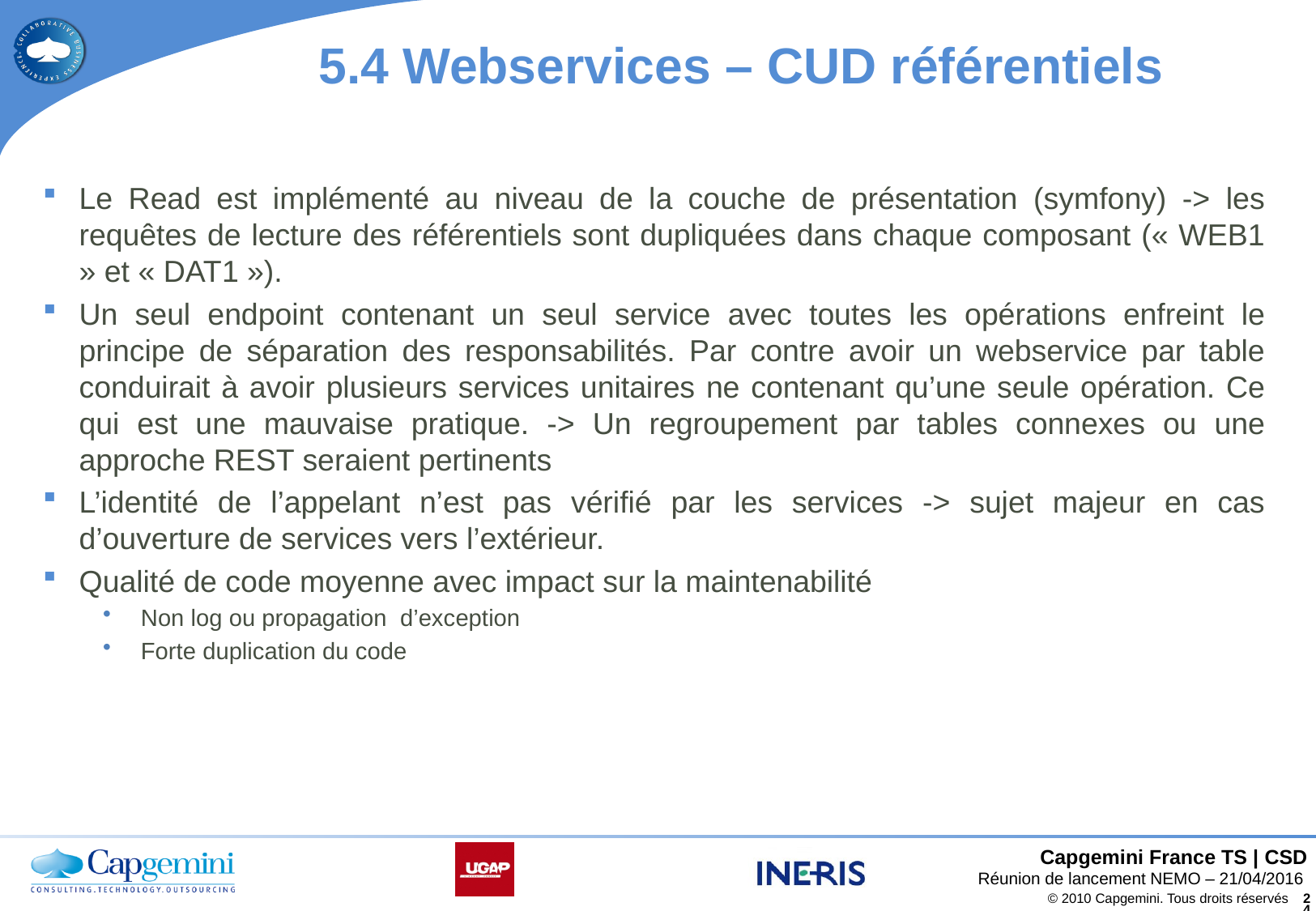

# 5.4 Webservices – CUD référentiels
Le Read est implémenté au niveau de la couche de présentation (symfony) -> les requêtes de lecture des référentiels sont dupliquées dans chaque composant (« WEB1 » et « DAT1 »).
Un seul endpoint contenant un seul service avec toutes les opérations enfreint le principe de séparation des responsabilités. Par contre avoir un webservice par table conduirait à avoir plusieurs services unitaires ne contenant qu’une seule opération. Ce qui est une mauvaise pratique. -> Un regroupement par tables connexes ou une approche REST seraient pertinents
L’identité de l’appelant n’est pas vérifié par les services -> sujet majeur en cas d’ouverture de services vers l’extérieur.
Qualité de code moyenne avec impact sur la maintenabilité
Non log ou propagation  d’exception
Forte duplication du code

Réunion de lancement NEMO – 21/04/2016
© 2010 Capgemini. Tous droits réservés
24